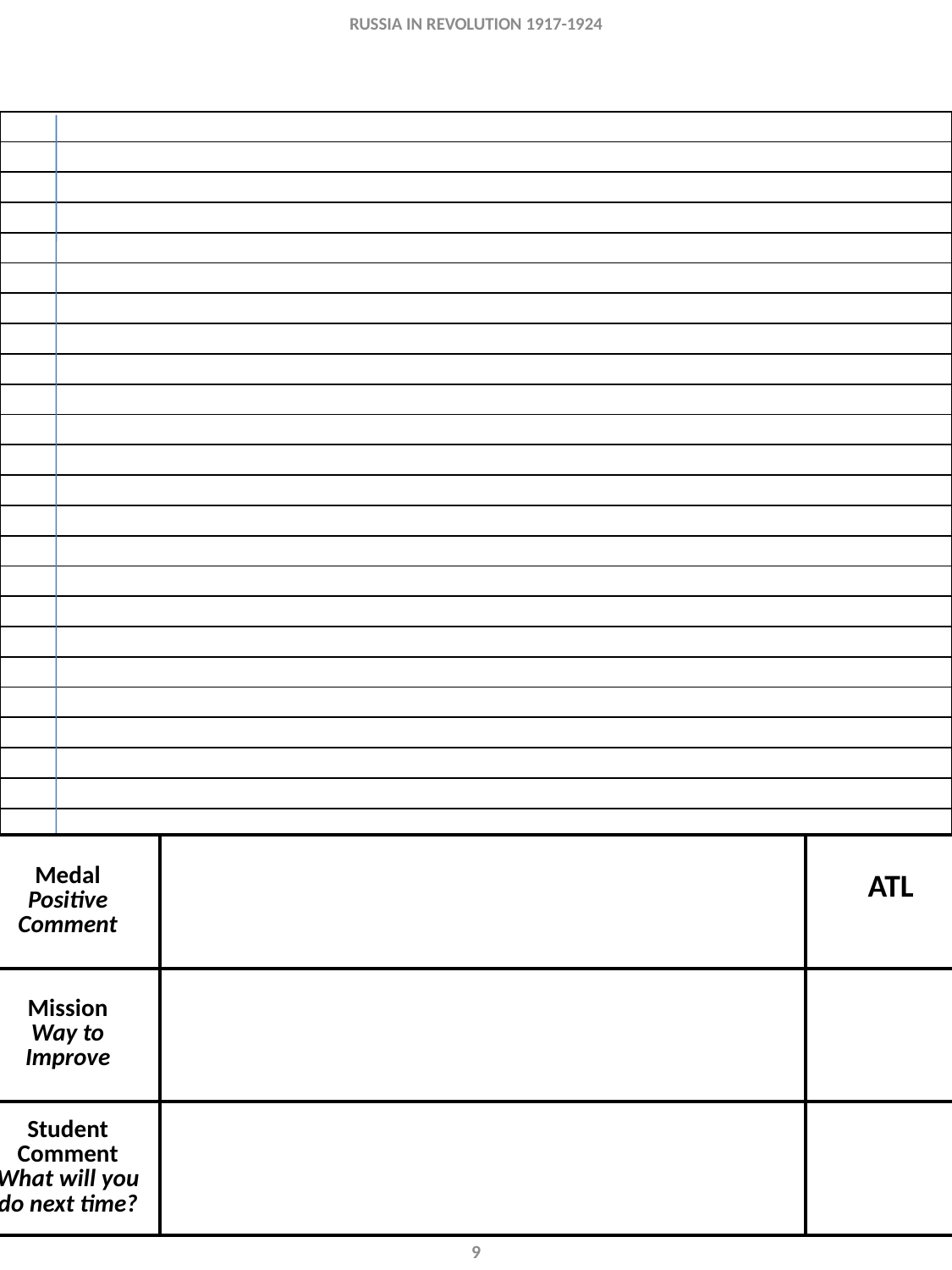

RUSSIA IN REVOLUTION 1917-1924
|  |
| --- |
|  |
|  |
|  |
|  |
|  |
|  |
|  |
|  |
|  |
|  |
|  |
|  |
|  |
|  |
|  |
|  |
|  |
|  |
|  |
|  |
|  |
|  |
|  |
|  |
|  |
|  |
|  |
|  |
|  |
|  |
|  |
|  |
| Medal Positive Comment |  | ATL |
| --- | --- | --- |
| Mission Way to Improve |  |  |
| Student Comment What will you do next time? |  |  |
9